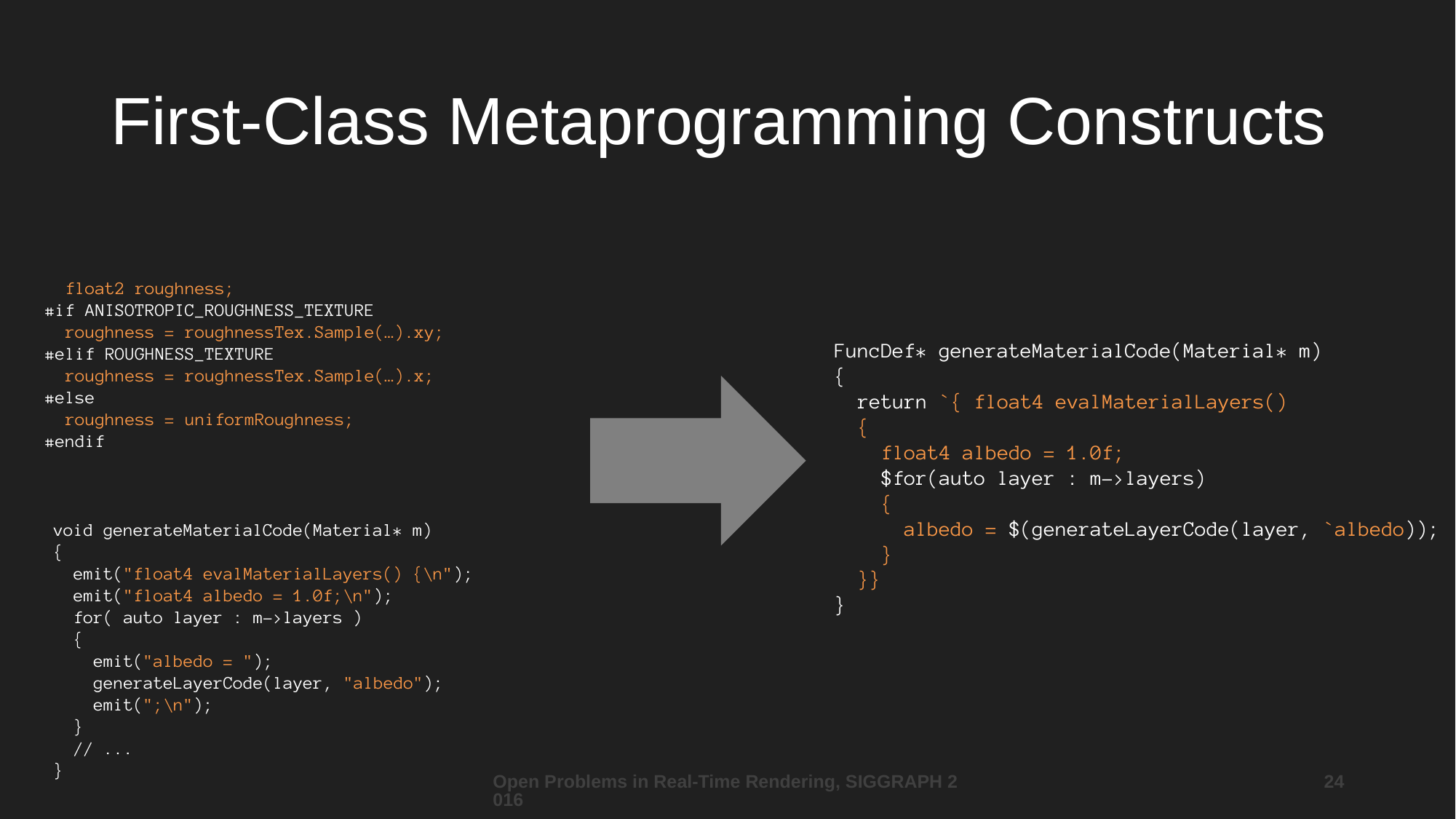

# First-Class Metaprogramming Constructs
  float2 roughness;
#if ANISOTROPIC_ROUGHNESS_TEXTURE
  roughness = roughnessTex.Sample(…).xy;
#elif ROUGHNESS_TEXTURE
  roughness = roughnessTex.Sample(…).x;
#else
  roughness = uniformRoughness;
#endif
FuncDef* generateMaterialCode(Material* m)
{
  return `{ float4 evalMaterialLayers()
  {
    float4 albedo = 1.0f;
    $for(auto layer : m->layers)
    {
      albedo = $(generateLayerCode(layer, `albedo));
    }
  }}
}

void generateMaterialCode(Material* m)
{
  emit("float4 evalMaterialLayers() {\n");
  emit("float4 albedo = 1.0f;\n");
  for( auto layer : m->layers )
  {
    emit("albedo = ");
    generateLayerCode(layer, "albedo");
    emit(";\n");
  }
  // ...
}
Open Problems in Real-Time Rendering, SIGGRAPH 2016
24